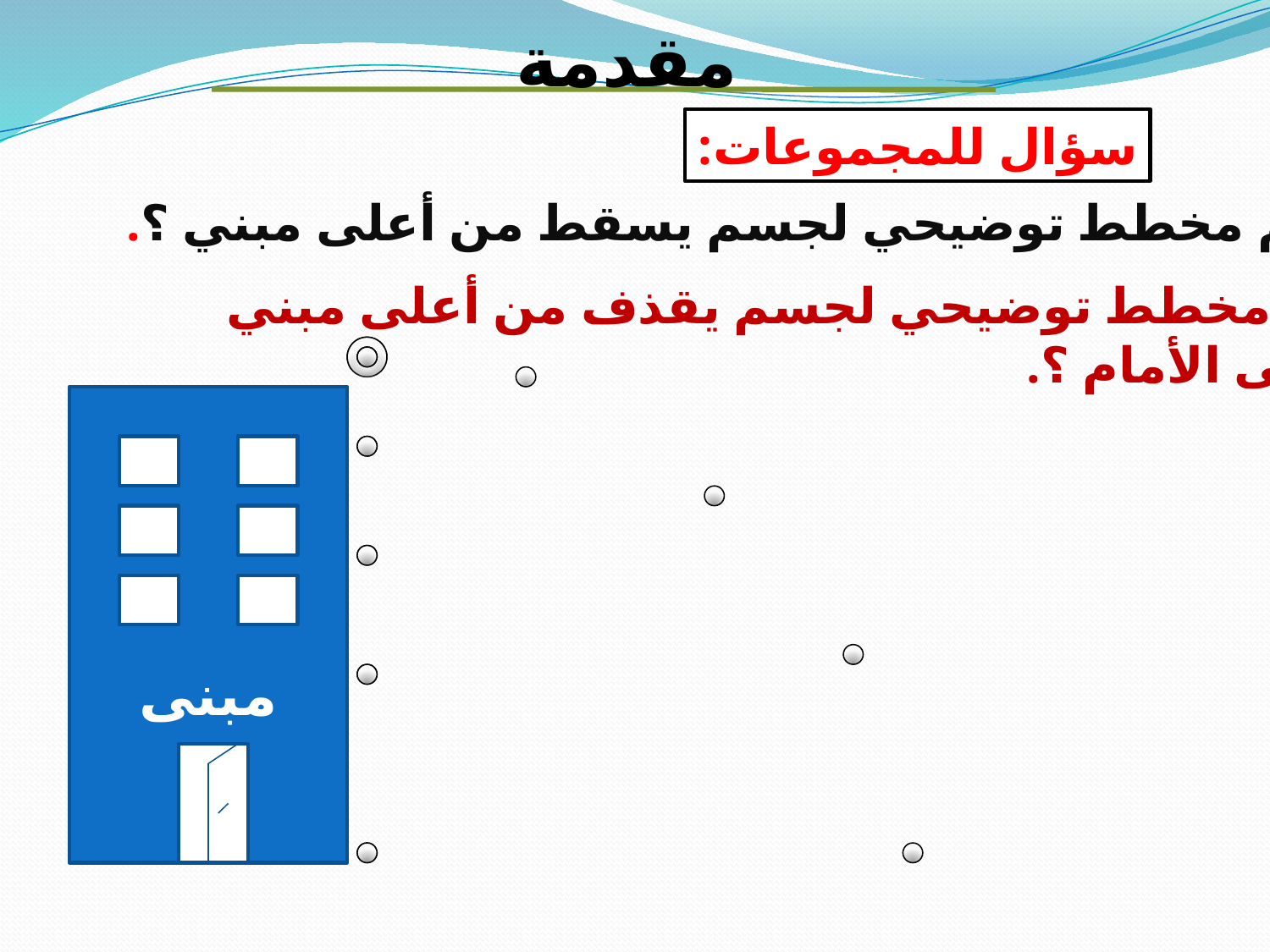

مقدمة
سؤال للمجموعات:
ارسم مخطط توضيحي لجسم يسقط من أعلى مبني ؟.
ارسم مخطط توضيحي لجسم يقذف من أعلى مبني
نحو إلى الأمام ؟.

مبنى